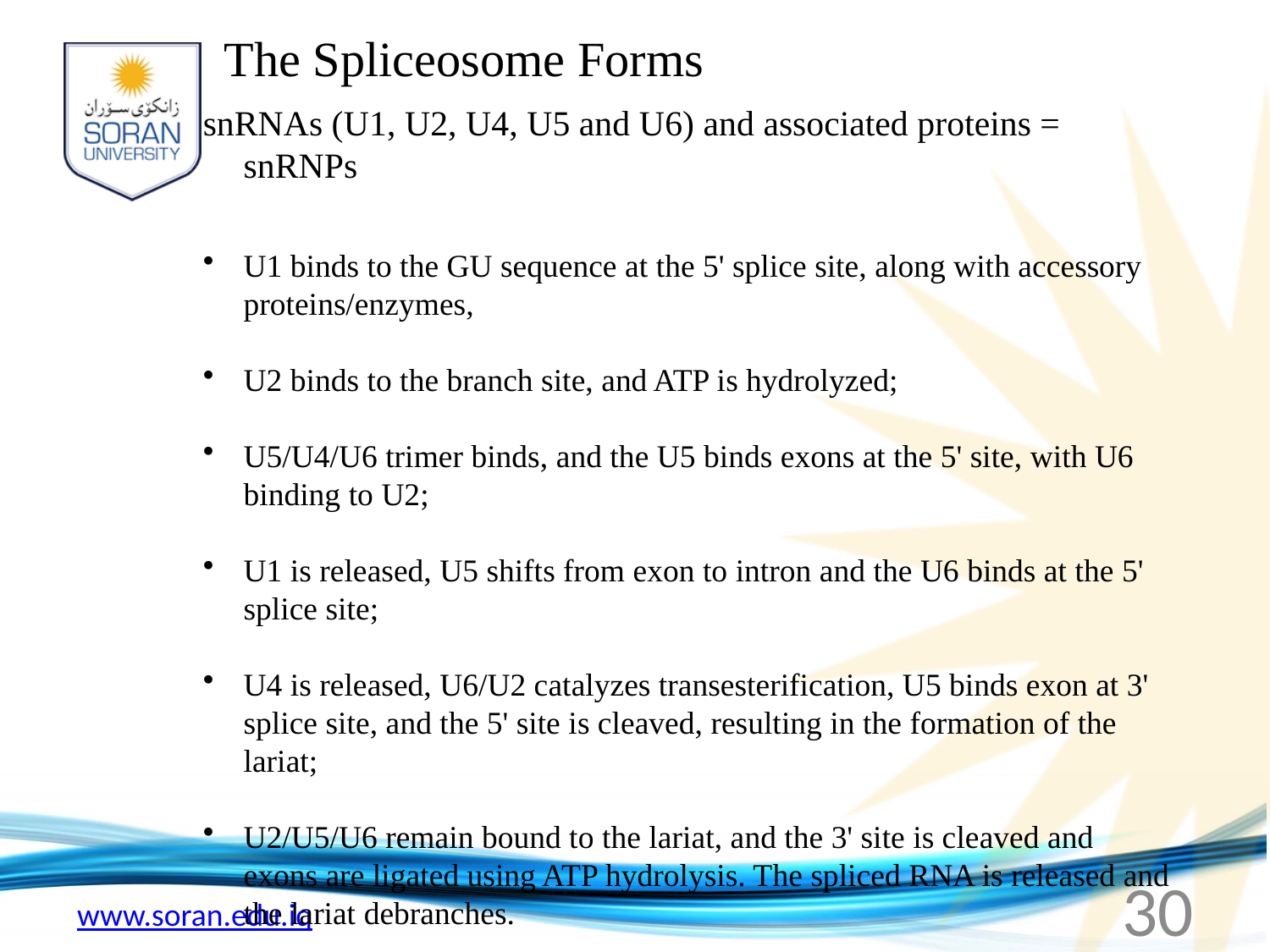

The Spliceosome Forms
snRNAs (U1, U2, U4, U5 and U6) and associated proteins = snRNPs

U1 binds to the GU sequence at the 5' splice site, along with accessory proteins/enzymes,

U2 binds to the branch site, and ATP is hydrolyzed;
U5/U4/U6 trimer binds, and the U5 binds exons at the 5' site, with U6 binding to U2;
U1 is released, U5 shifts from exon to intron and the U6 binds at the 5' splice site;
U4 is released, U6/U2 catalyzes transesterification, U5 binds exon at 3' splice site, and the 5' site is cleaved, resulting in the formation of the lariat;
U2/U5/U6 remain bound to the lariat, and the 3' site is cleaved and exons are ligated using ATP hydrolysis. The spliced RNA is released and the lariat debranches.
30